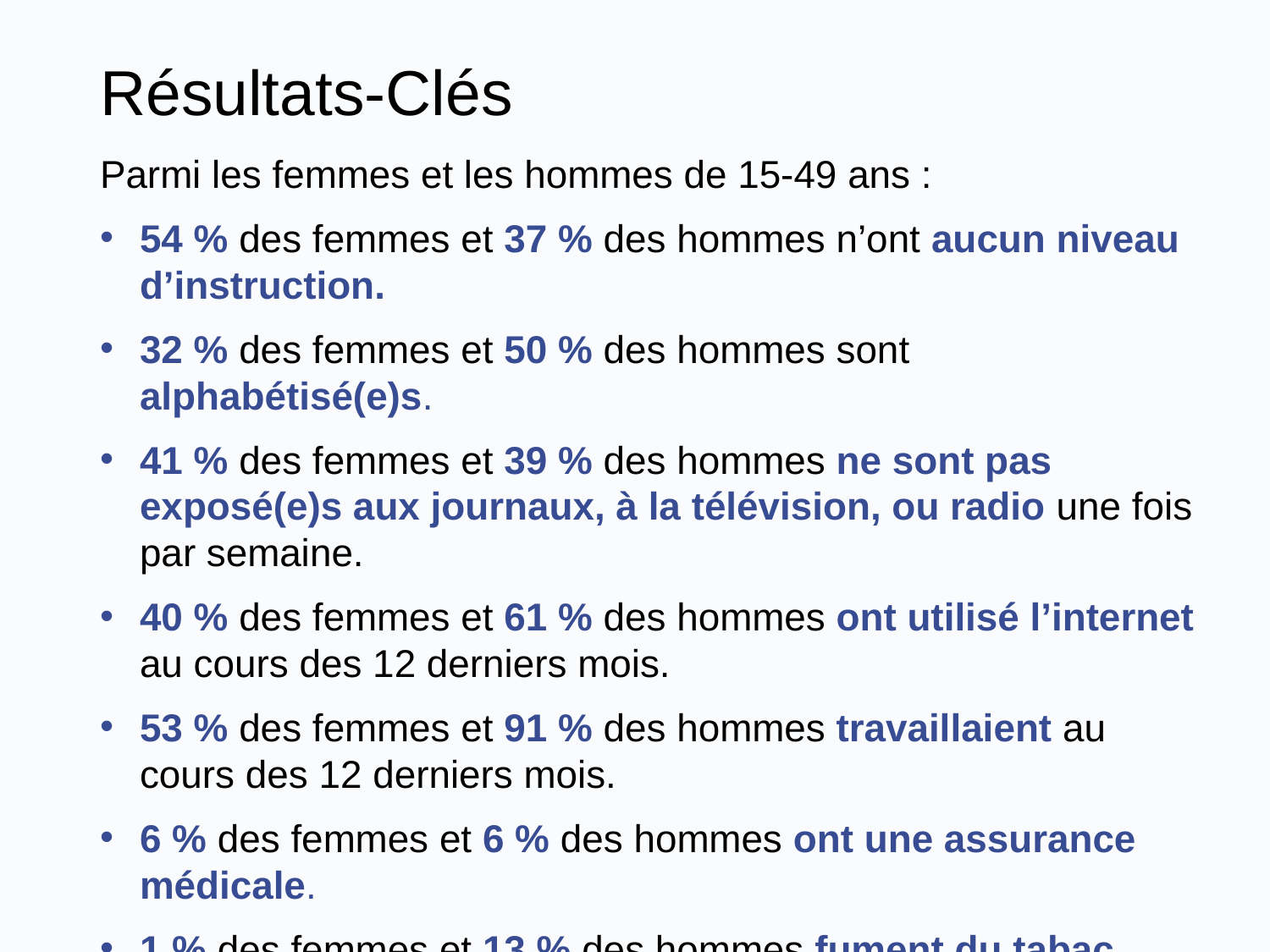

# Résultats-Clés
Parmi les femmes et les hommes de 15-49 ans :
54 % des femmes et 37 % des hommes n’ont aucun niveau d’instruction.
32 % des femmes et 50 % des hommes sont alphabétisé(e)s.
41 % des femmes et 39 % des hommes ne sont pas exposé(e)s aux journaux, à la télévision, ou radio une fois par semaine.
40 % des femmes et 61 % des hommes ont utilisé l’internet au cours des 12 derniers mois.
53 % des femmes et 91 % des hommes travaillaient au cours des 12 derniers mois.
6 % des femmes et 6 % des hommes ont une assurance médicale.
1 % des femmes et 13 % des hommes fument du tabac.